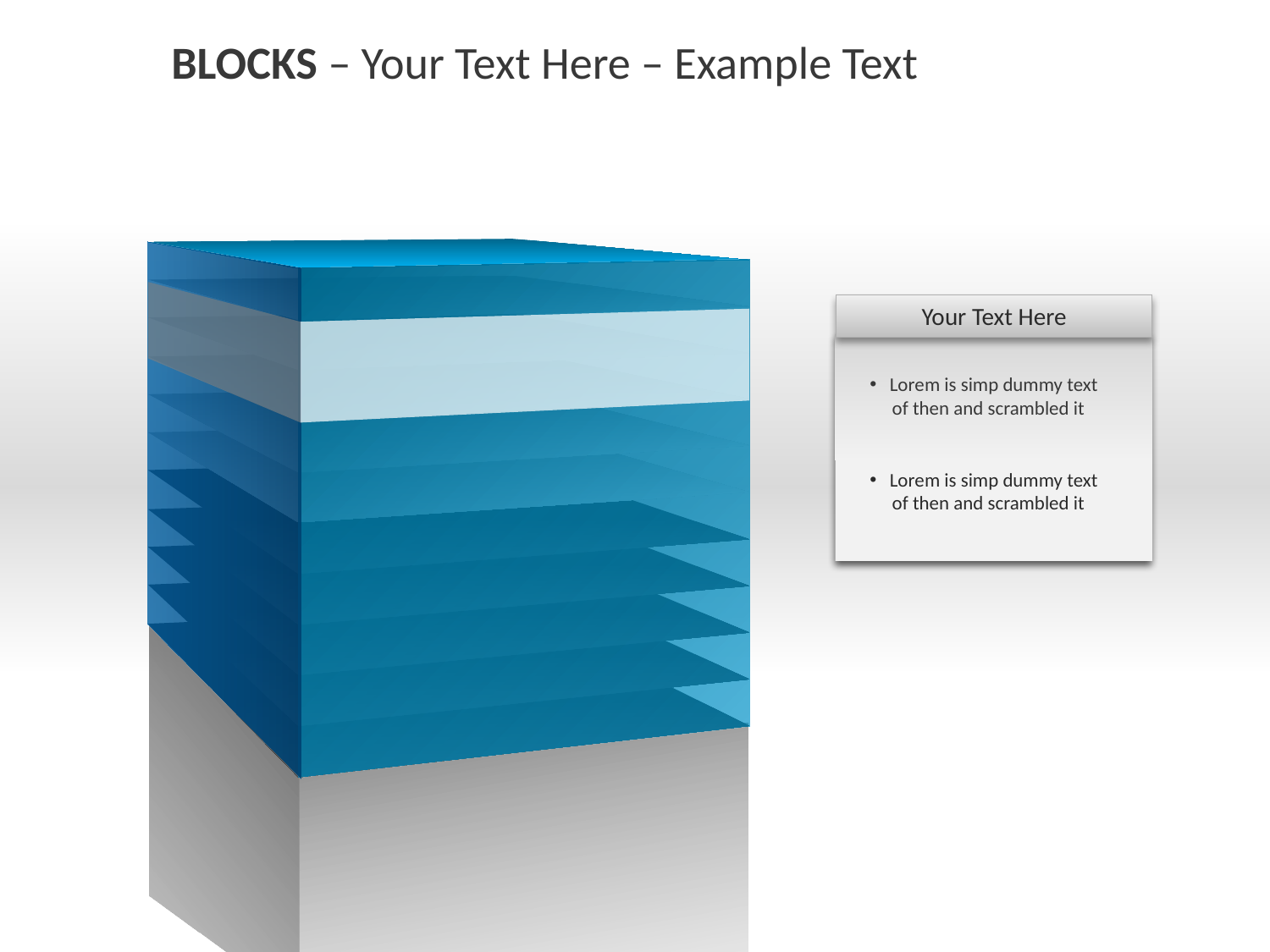

BLOCKS – Your Text Here – Example Text

Your Text Here

   Lorem is simp dummy text
     of then and scrambled it
   Lorem is simp dummy text
     of then and scrambled it